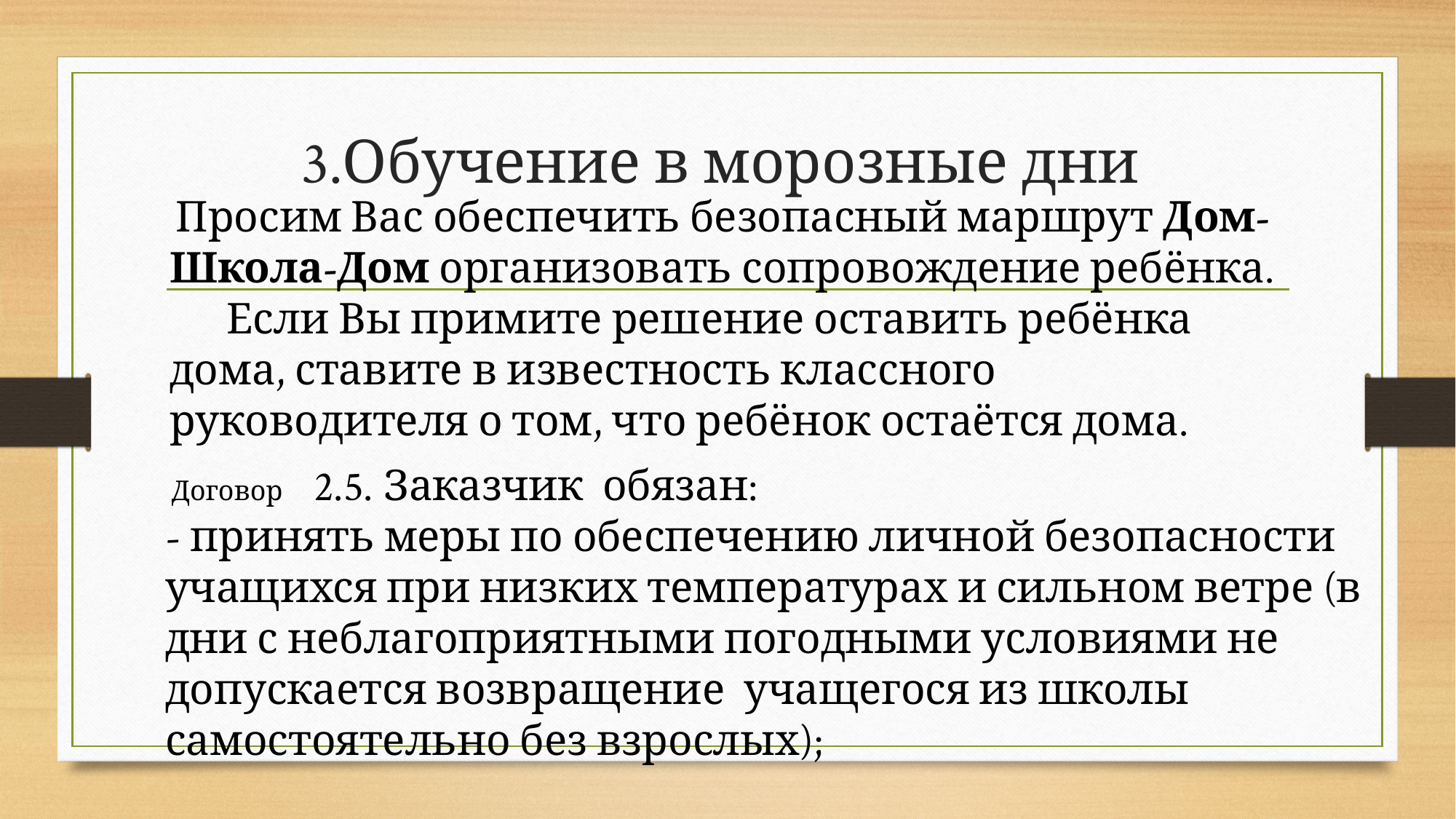

# 3.Обучение в морозные дни
 Просим Вас обеспечить безопасный маршрут Дом-Школа-Дом организовать сопровождение ребёнка.
      Если Вы примите решение оставить ребёнка дома, ставите в известность классного руководителя о том, что ребёнок остаётся дома.
 Договор     2.5.	Заказчик  обязан:
- принять меры по обеспечению личной безопасности учащихся при низких температурах и сильном ветре (в дни с неблагоприятными погодными условиями не допускается возвращение  учащегося из школы самостоятельно без взрослых);